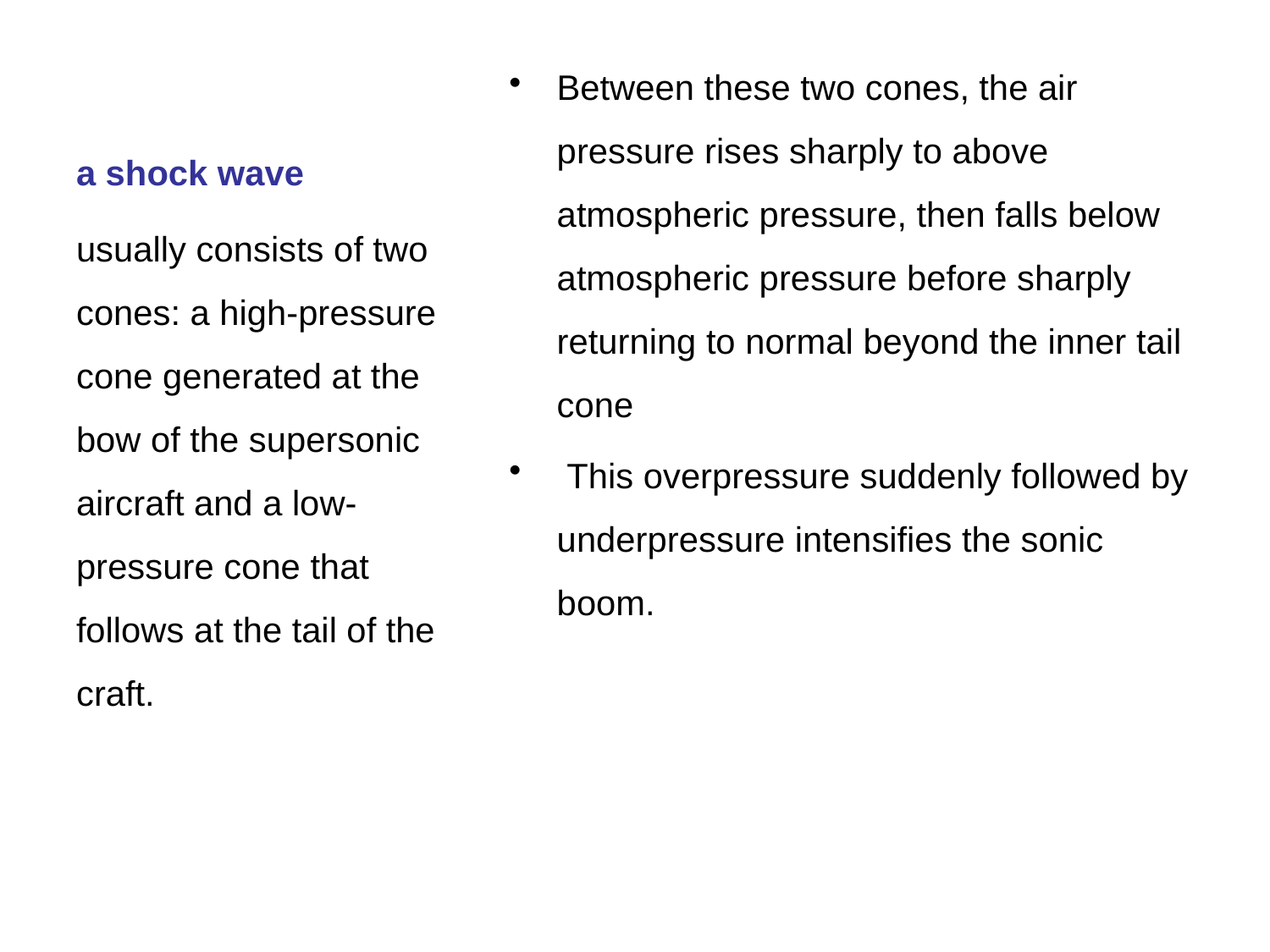

# a shock wave
Between these two cones, the air pressure rises sharply to above atmospheric pressure, then falls below atmospheric pressure before sharply returning to normal beyond the inner tail cone
 This overpressure suddenly followed by underpressure intensifies the sonic boom.
usually consists of two cones: a high-pressure cone generated at the bow of the supersonic aircraft and a low-pressure cone that follows at the tail of the craft.